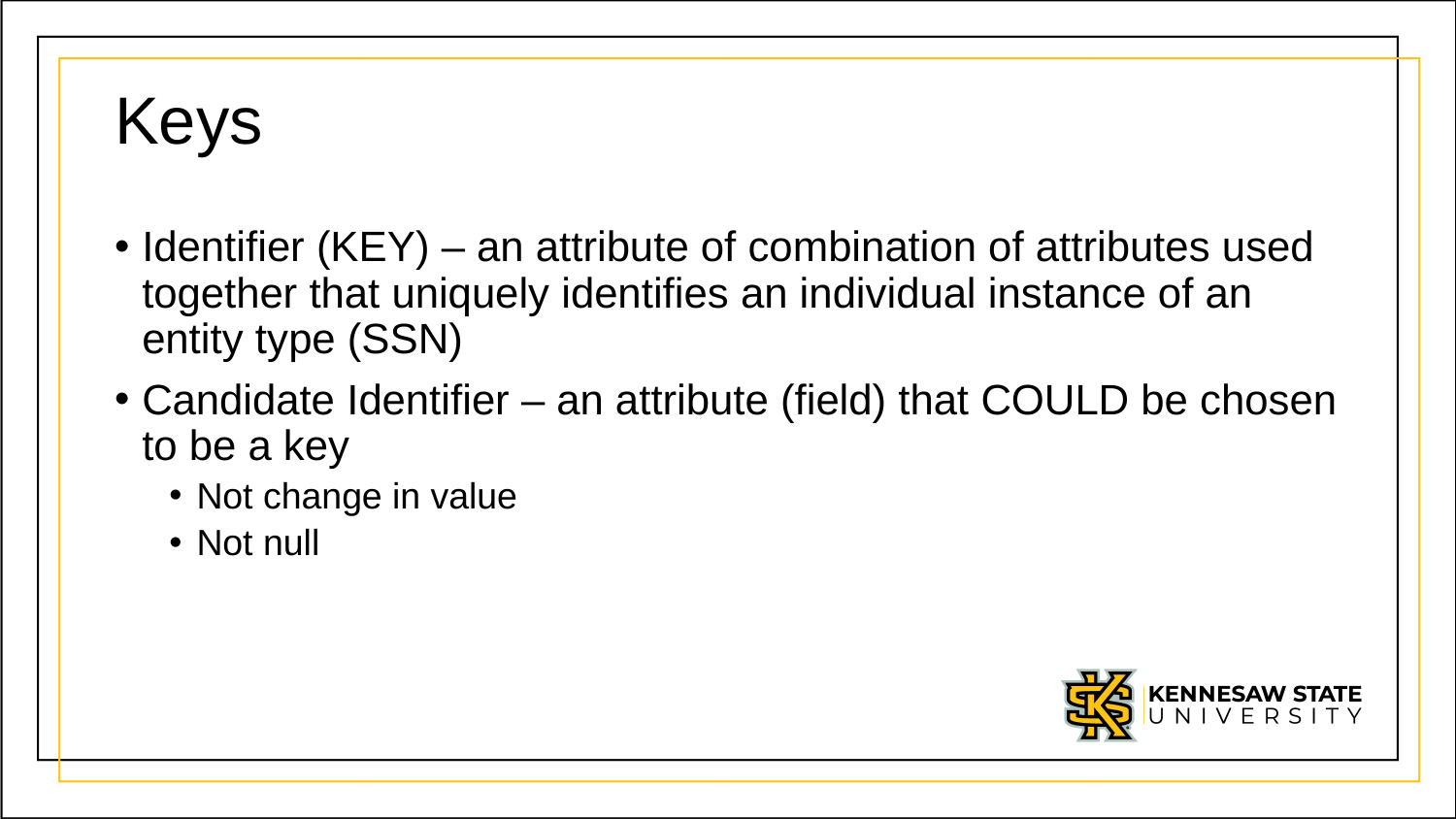

# Keys
Identifier (KEY) – an attribute of combination of attributes used together that uniquely identifies an individual instance of an entity type (SSN)
Candidate Identifier – an attribute (field) that COULD be chosen to be a key
Not change in value
Not null